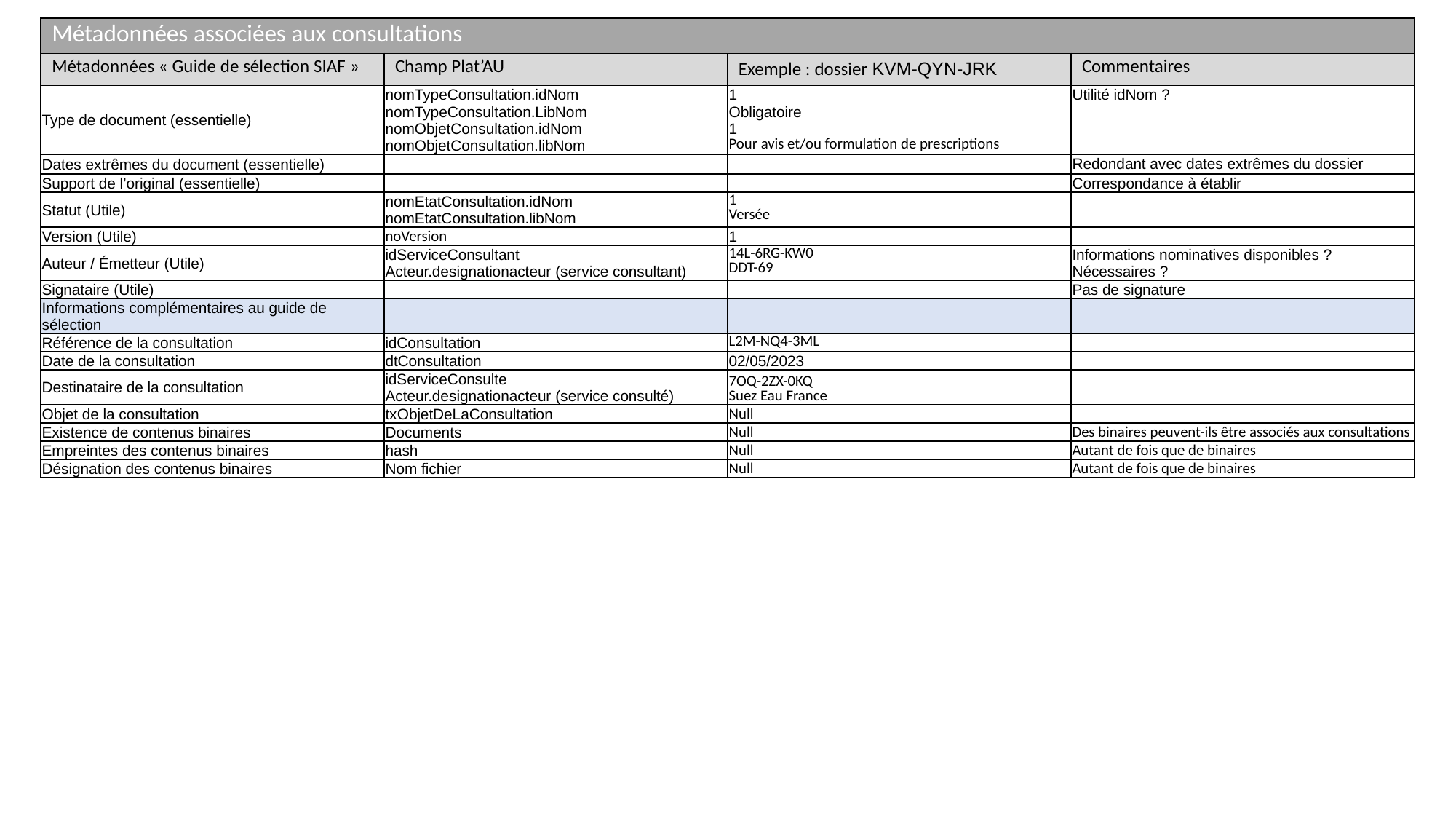

| Métadonnées associées aux consultations |  |  |  |
| --- | --- | --- | --- |
| Métadonnées « Guide de sélection SIAF » | Champ Plat’AU | Exemple : dossier KVM-QYN-JRK | Commentaires |
| Type de document (essentielle) | nomTypeConsultation.idNom nomTypeConsultation.LibNom nomObjetConsultation.idNom nomObjetConsultation.libNom | 1 Obligatoire 1 Pour avis et/ou formulation de prescriptions | Utilité idNom ? |
| Dates extrêmes du document (essentielle) |  |  | Redondant avec dates extrêmes du dossier |
| Support de l’original (essentielle) |  |  | Correspondance à établir |
| Statut (Utile) | nomEtatConsultation.idNom nomEtatConsultation.libNom | 1 Versée |  |
| Version (Utile) | noVersion | 1 |  |
| Auteur / Émetteur (Utile) | idServiceConsultant Acteur.designationacteur (service consultant) | 14L-6RG-KW0 DDT-69 | Informations nominatives disponibles ? Nécessaires ? |
| Signataire (Utile) |  |  | Pas de signature |
| Informations complémentaires au guide de sélection |  |  |  |
| Référence de la consultation | idConsultation | L2M-NQ4-3ML |  |
| Date de la consultation | dtConsultation | 02/05/2023 |  |
| Destinataire de la consultation | idServiceConsulte Acteur.designationacteur (service consulté) | 7OQ-2ZX-0KQ Suez Eau France |  |
| Objet de la consultation | txObjetDeLaConsultation | Null |  |
| Existence de contenus binaires | Documents | Null | Des binaires peuvent-ils être associés aux consultations |
| Empreintes des contenus binaires | hash | Null | Autant de fois que de binaires |
| Désignation des contenus binaires | Nom fichier | Null | Autant de fois que de binaires |